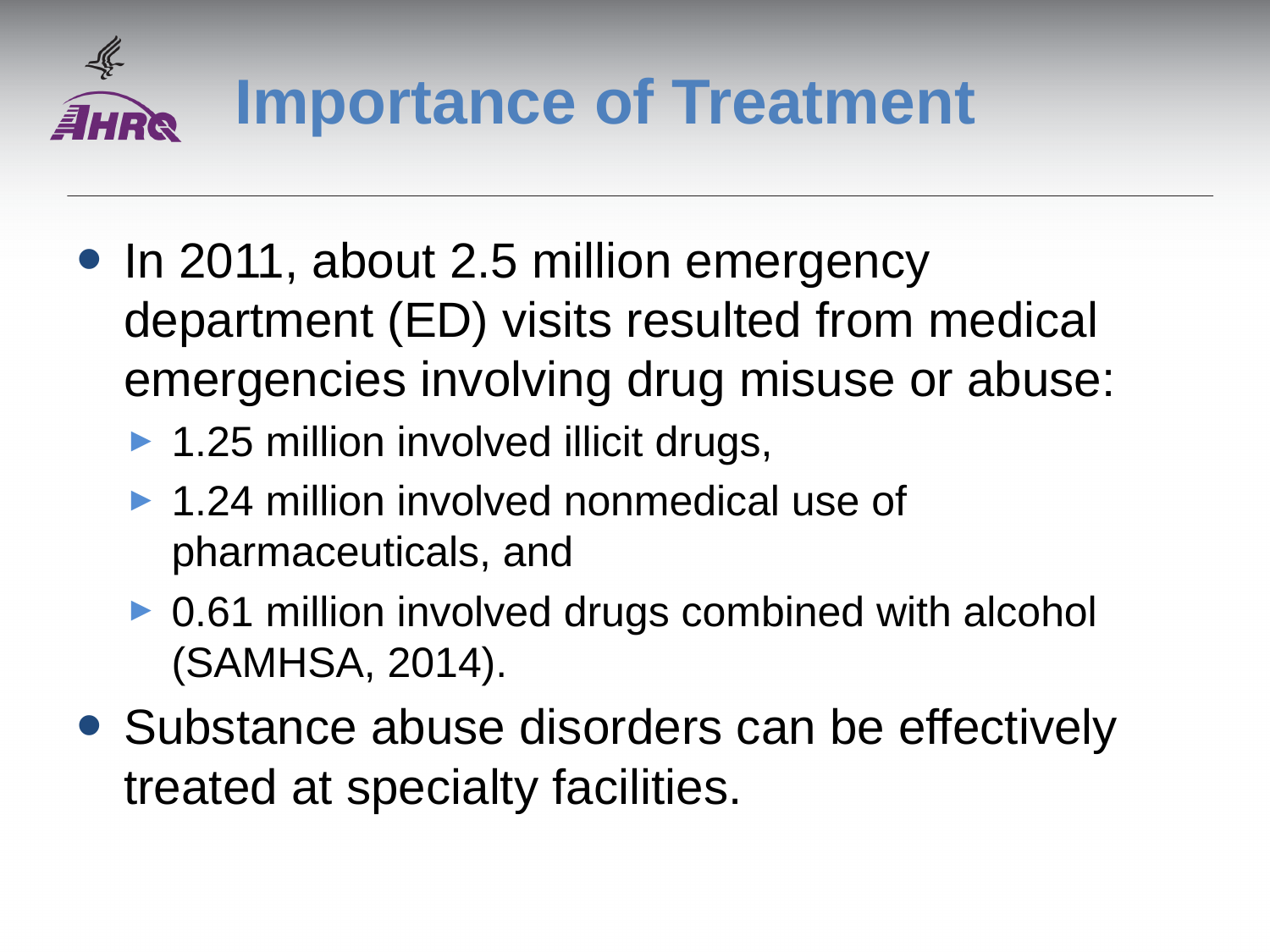

# Importance of Treatment
In 2011, about 2.5 million emergency department (ED) visits resulted from medical emergencies involving drug misuse or abuse:
1.25 million involved illicit drugs,
1.24 million involved nonmedical use of pharmaceuticals, and
0.61 million involved drugs combined with alcohol (SAMHSA, 2014).
Substance abuse disorders can be effectively treated at specialty facilities.